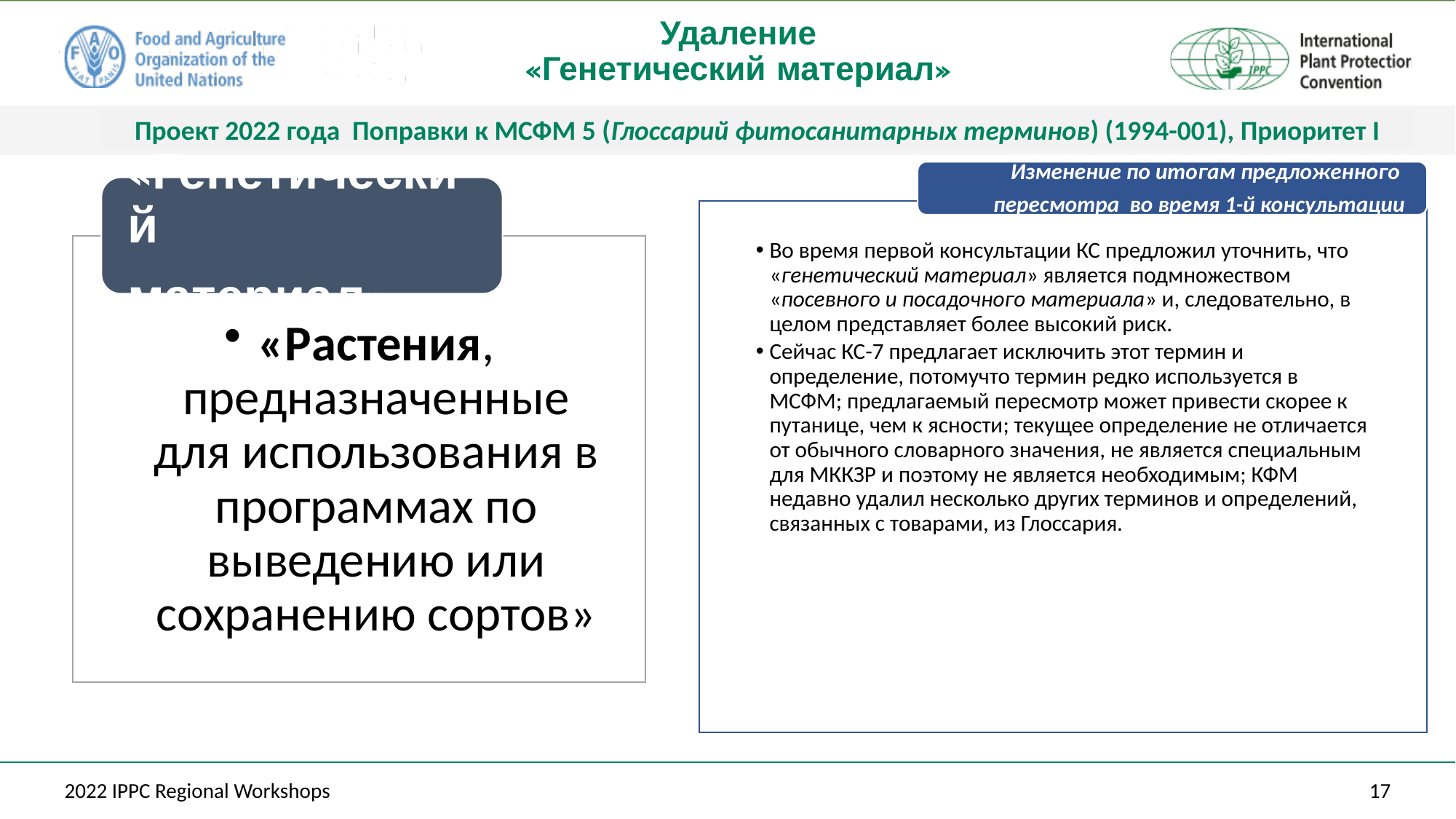

# Удаление «Генетический материал»
Проект 2022 года  Поправки к МСФМ 5 (Глоссарий фитосанитарных терминов) (1994-001), Приоритет I
Во время первой консультации КС предложил уточнить, что «генетический материал» является подмножеством «посевного и посадочного материала» и, следовательно, в целом представляет более высокий риск.
Сейчас КС-7 предлагает исключить этот термин и определение, потомучто термин редко используется в МСФМ; предлагаемый пересмотр может привести скорее к путанице, чем к ясности; текущее определение не отличается от обычного словарного значения, не является специальным для МККЗР и поэтому не является необходимым; КФМ недавно удалил несколько других терминов и определений, связанных с товарами, из Глоссария.
Изменение по итогам предложенного
пересмотра  во время 1-й консультации
«Растения, предназначенные для использования в программах по выведению или сохранению сортов»
«Генетический
материал»